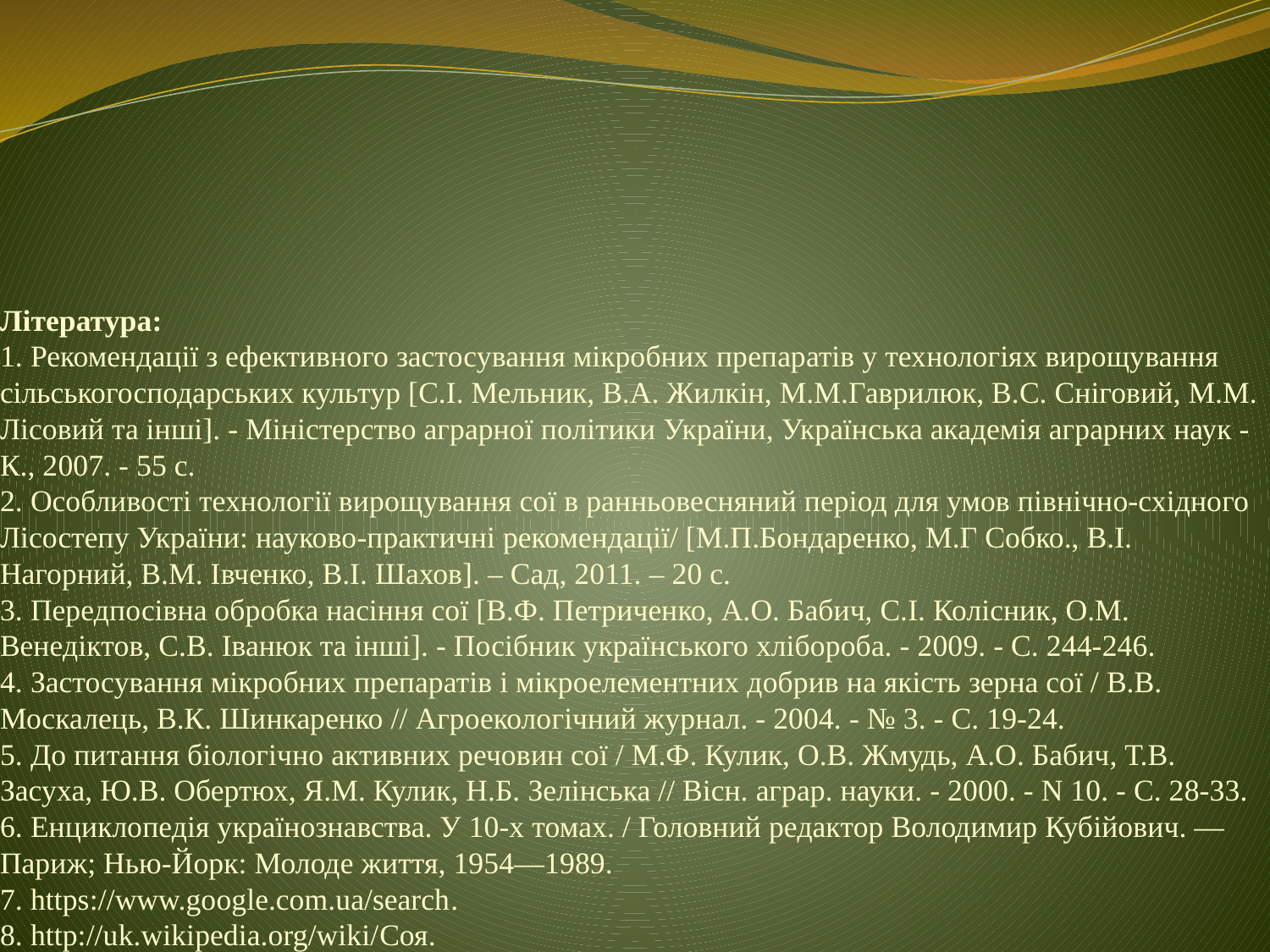

# Література: 1. Рекомендації з ефективного застосування мікробних препаратів у технологіях вирощування сільськогосподарських культур [С.І. Мельник, В.А. Жилкін, М.М.Гаврилюк, В.С. Сніговий, М.М. Лісовий та інші]. - Міністерство аграрної політики України, Українська академія аграрних наук - К., 2007. - 55 с. 2. Особливості технології вирощування сої в ранньовесняний період для умов північно-східного Лісостепу України: науково-практичні рекомендації/ [М.П.Бондаренко, М.Г Собко., В.І. Нагорний, В.М. Івченко, В.І. Шахов]. – Сад, 2011. – 20 с. 3. Передпосівна обробка насіння сої [В.Ф. Петриченко, А.О. Бабич, С.І. Колісник, О.М. Венедіктов, С.В. Іванюк та інші]. - Посібник українського хлібороба. - 2009. - С. 244-246. 4. Застосування мікробних препаратів і мікроелементних добрив на якість зерна сої / В.В. Москалець, В.К. Шинкаренко // Агроекологічний журнал. - 2004. - № 3. - С. 19-24. 5. До питання біологічно активних речовин сої / М.Ф. Кулик, О.В. Жмудь, А.О. Бабич, Т.В. Засуха, Ю.В. Обертюх, Я.М. Кулик, Н.Б. Зелінська // Вісн. аграр. науки. - 2000. - N 10. - С. 28-33. 6. Енциклопедія українознавства. У 10-х томах. / Головний редактор Володимир Кубійович. — Париж; Нью-Йорк: Молоде життя, 1954—1989. 7. https://www.google.com.ua/search. 8. http://uk.wikipedia.org/wiki/Соя.